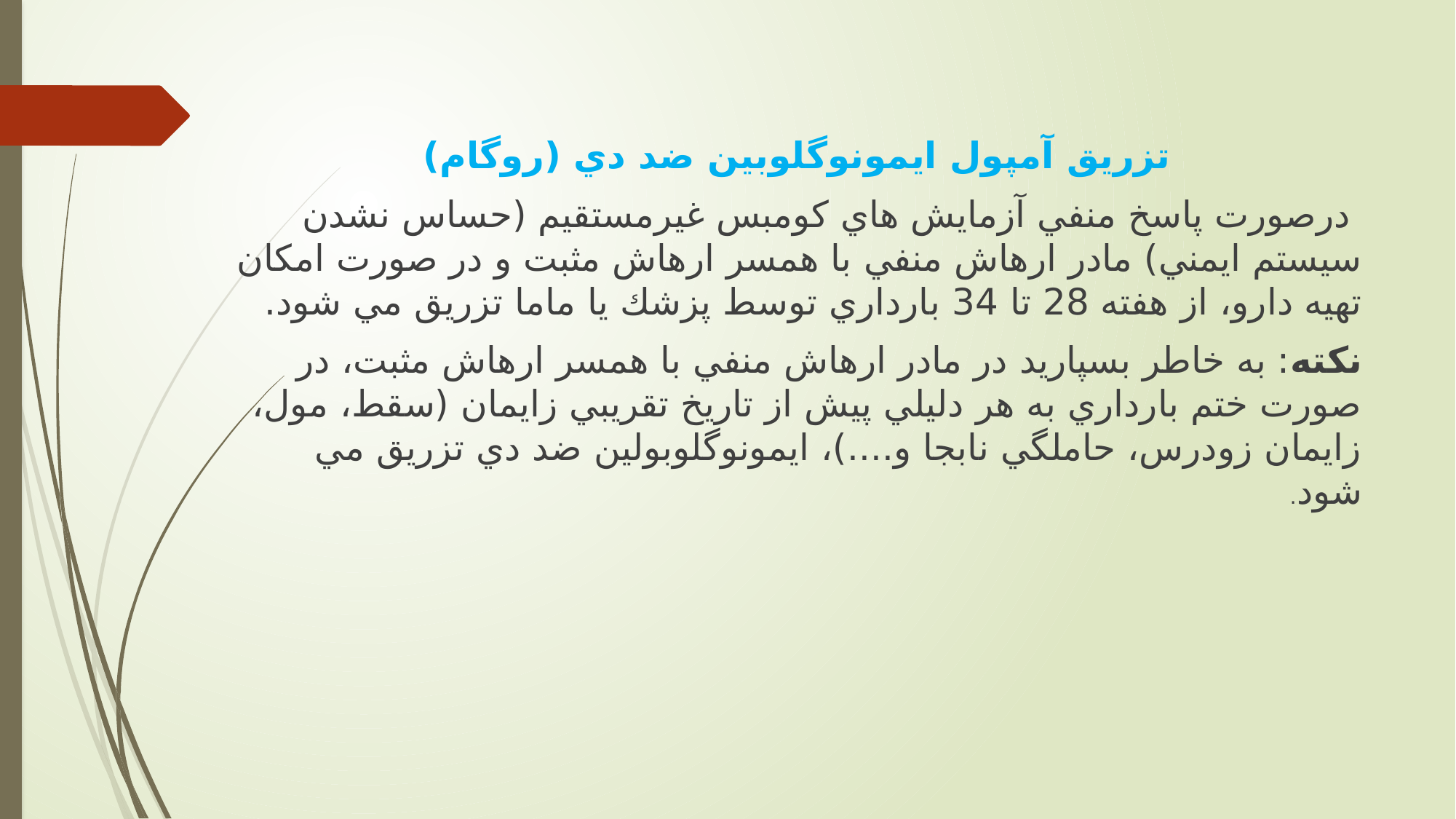

تزريق آمپول ايمونوگلوبین ضد دي (روگام)
 درصورت پاسخ منفي آزمايش هاي کومبس غیرمستقیم (حساس نشدن سیستم ايمني) مادر ارهاش منفي با همسر ارهاش مثبت و در صورت امکان تهیه دارو، از هفته 28 تا 34 بارداري توسط پزشك يا ماما تزريق مي شود.
نکته: به خاطر بسپاريد در مادر ارهاش منفي با همسر ارهاش مثبت، در صورت ختم بارداري به هر دلیلي پیش از تاريخ تقريبي زايمان (سقط، مول، زايمان زودرس، حاملگي نابجا و....)، ايمونوگلوبولین ضد دي تزريق مي شود.